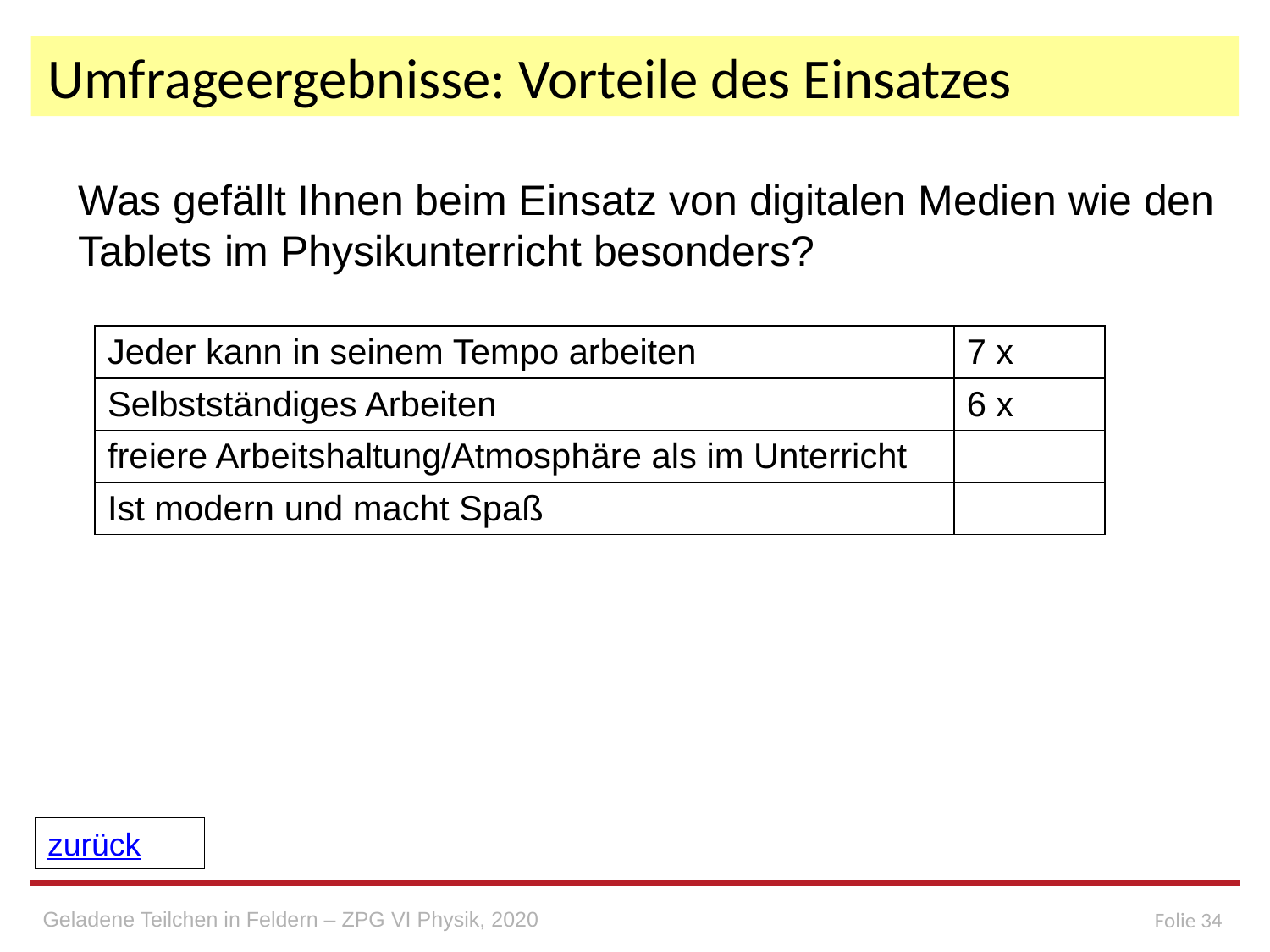

# Umfrageergebnisse: Vorteile des Einsatzes

Was gefällt Ihnen beim Einsatz von digitalen Medien wie den Tablets im Physikunterricht besonders?

| Jeder kann in seinem Tempo arbeiten | 7 x |
| --- | --- |
| Selbstständiges Arbeiten | 6 x |
| freiere Arbeitshaltung/Atmosphäre als im Unterricht |  |
| Ist modern und macht Spaß |  |
zurück
Geladene Teilchen in Feldern – ZPG VI Physik, 2020
Folie 34